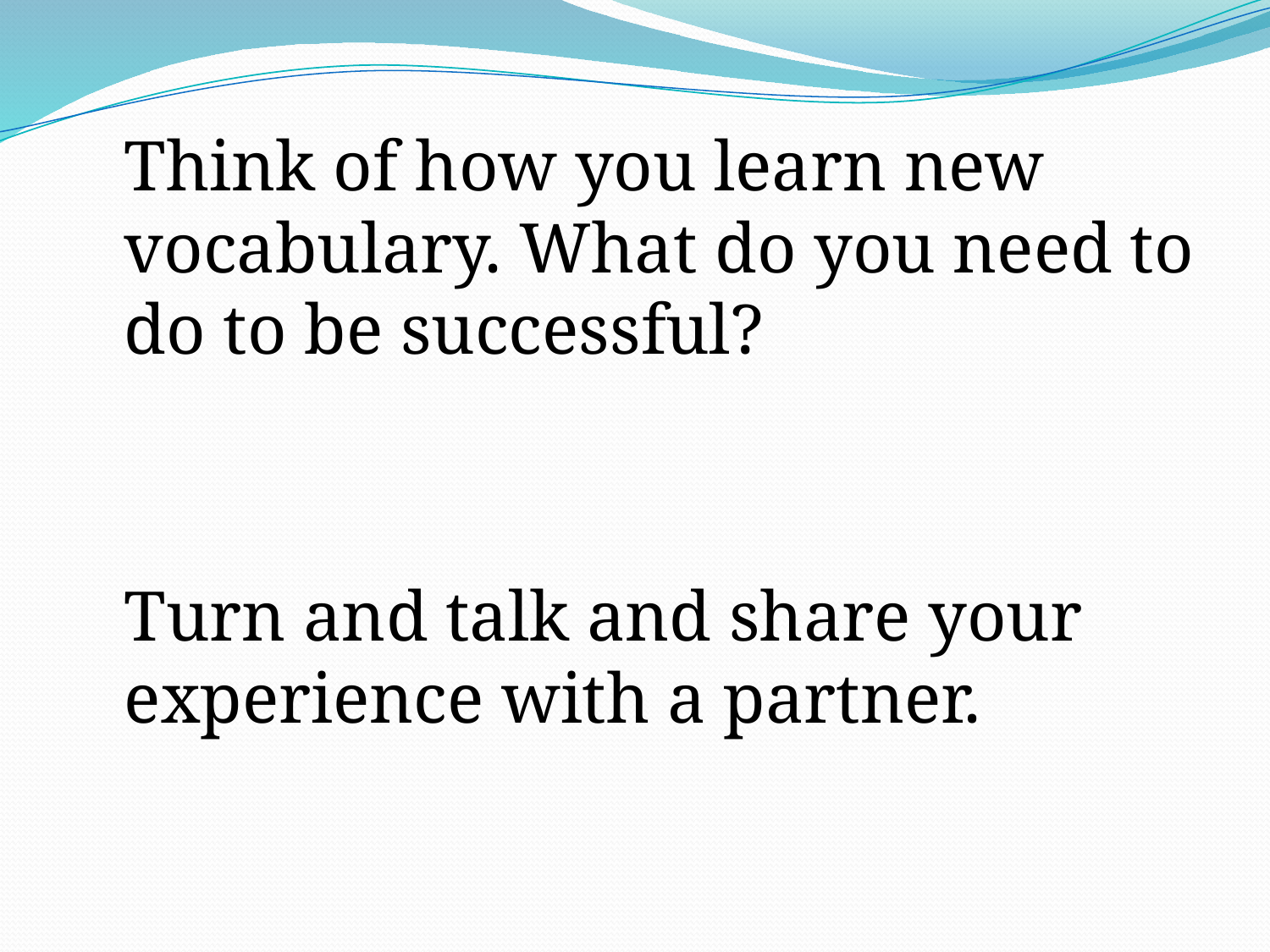

Think of how you learn new vocabulary. What do you need to do to be successful?

	Turn and talk and share your experience with a partner.